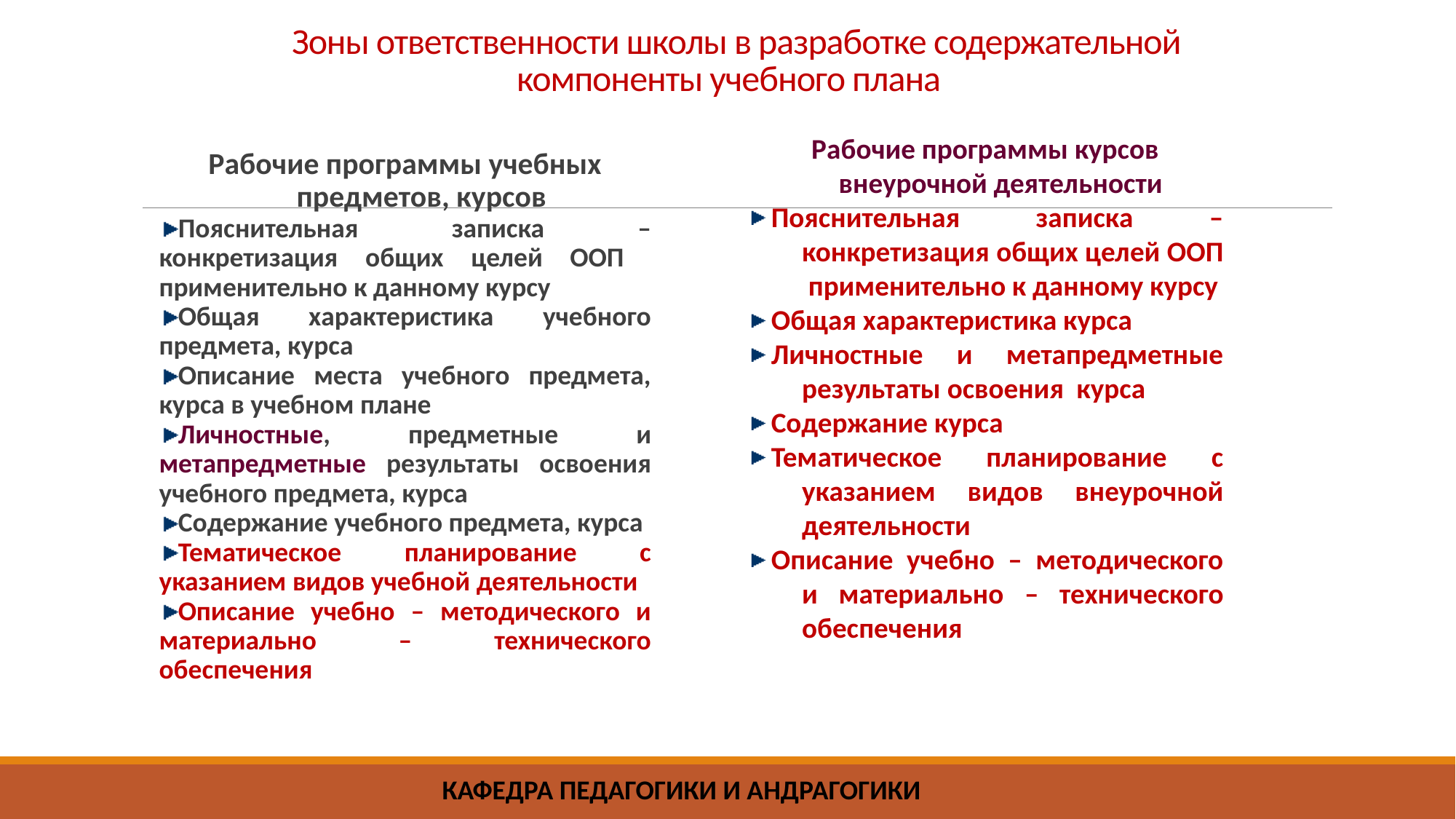

# Зоны ответственности школы в разработке содержательной компоненты учебного плана
Рабочие программы курсов внеурочной деятельности
Пояснительная записка – конкретизация общих целей ООП  применительно к данному курсу
Общая характеристика курса
Личностные и метапредметные результаты освоения  курса
Содержание курса
Тематическое планирование с указанием видов внеурочной деятельности
Описание учебно – методического и материально – технического обеспечения
Рабочие программы учебных предметов, курсов
Пояснительная записка – конкретизация общих целей ООП  применительно к данному курсу
Общая характеристика учебного предмета, курса
Описание места учебного предмета, курса в учебном плане
Личностные, предметные и метапредметные результаты освоения учебного предмета, курса
Содержание учебного предмета, курса
Тематическое планирование с указанием видов учебной деятельности
Описание учебно – методического и материально – технического обеспечения
КАФЕДРА ПЕДАГОГИКИ И АНДРАГОГИКИ